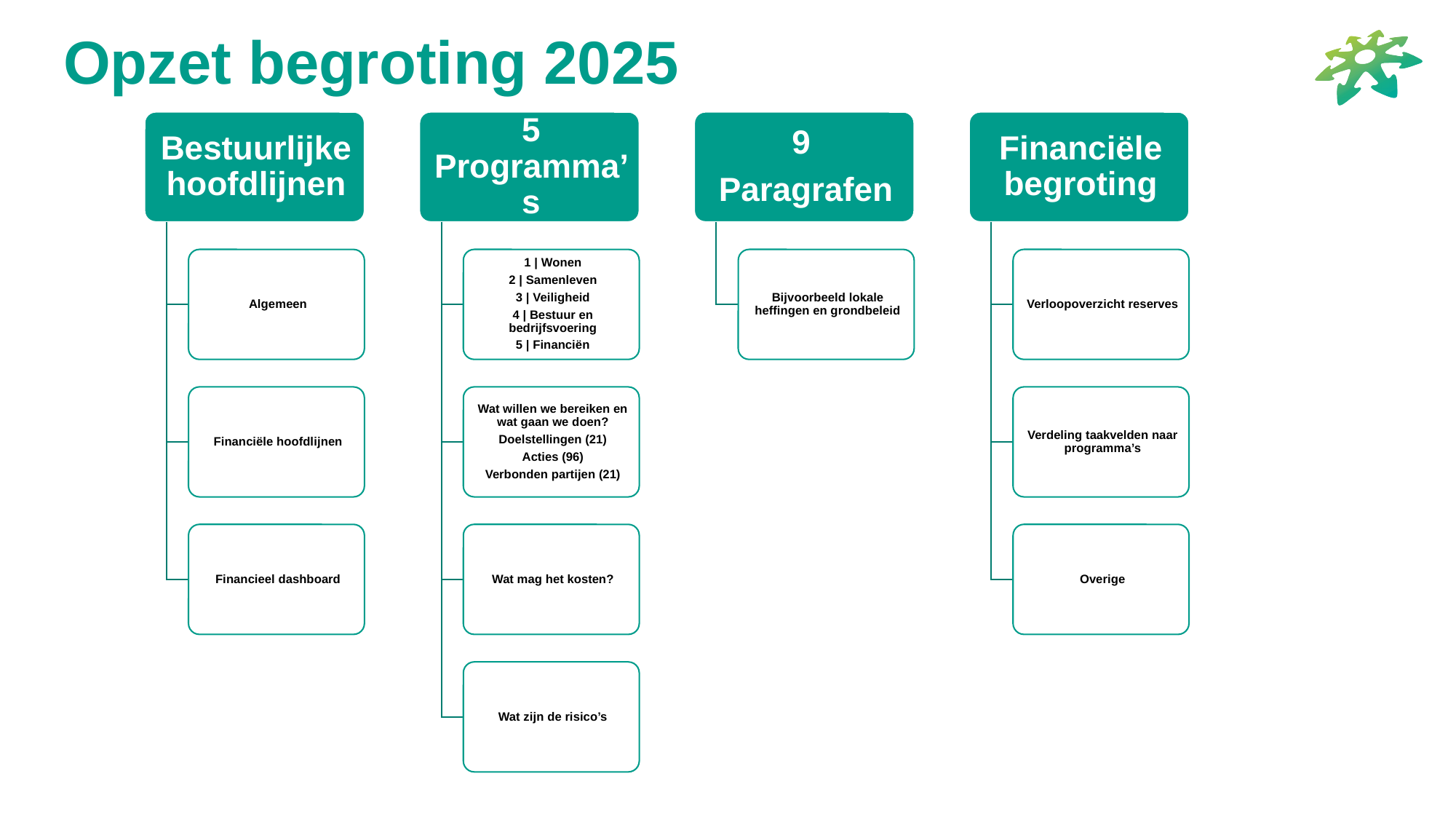

# Opzet begroting 2025
Bestuurlijke hoofdlijnen
Algemeen
Financiële hoofdlijnen
Financieel dashboard
5 Programma’s
1 | Wonen
2 | Samenleven
3 | Veiligheid
4 | Bestuur en bedrijfsvoering
5 | Financiën
Wat willen we bereiken en wat gaan we doen?
Doelstellingen (21)
Acties (96)
Verbonden partijen (21)
Wat mag het kosten?
Wat zijn de risico’s
9
Paragrafen
Bijvoorbeeld lokale heffingen en grondbeleid
Financiële begroting
Verloopoverzicht reserves
Verdeling taakvelden naar programma’s
Overige